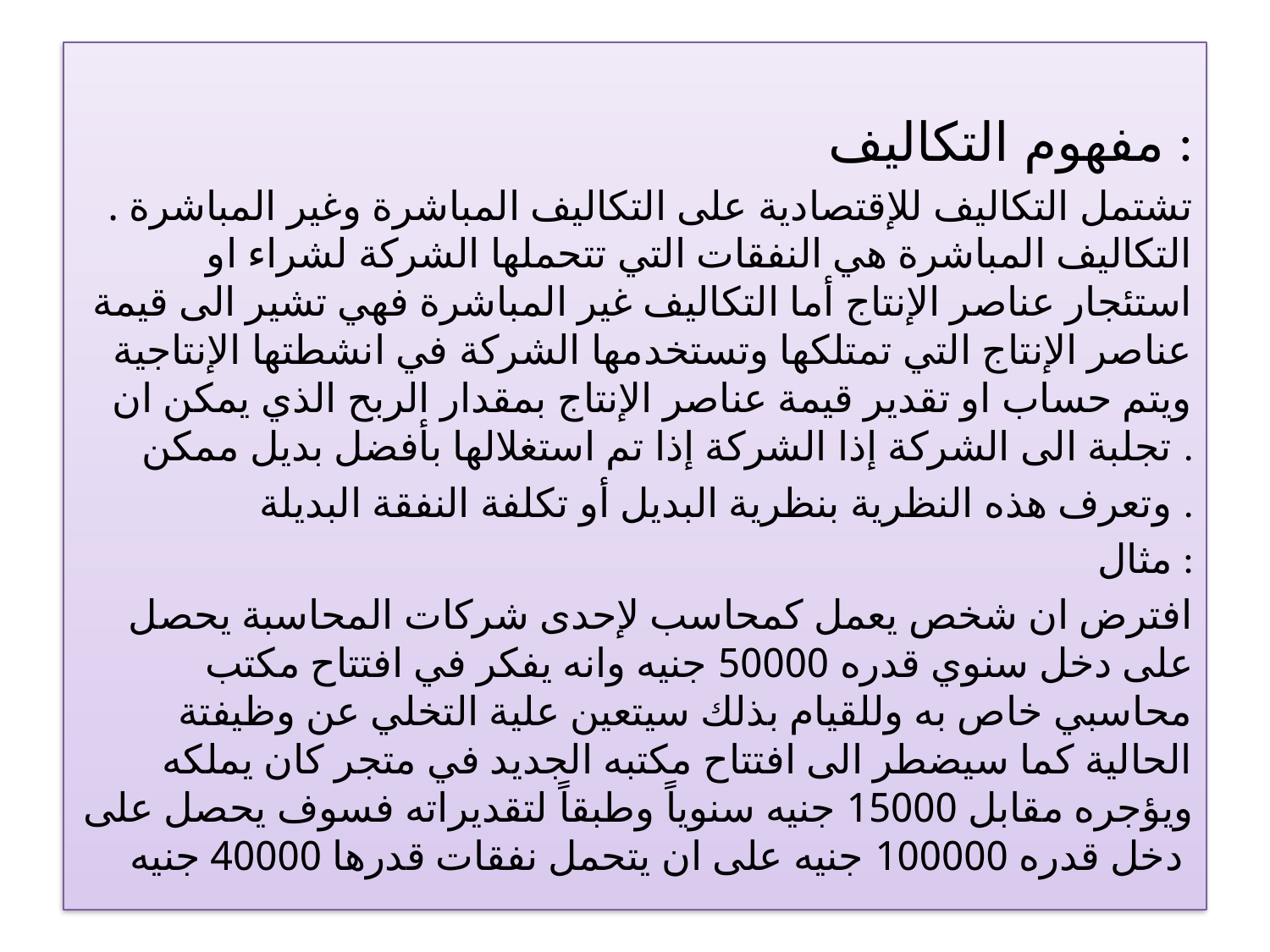

مفهوم التكاليف :
تشتمل التكاليف للإقتصادية على التكاليف المباشرة وغير المباشرة . التكاليف المباشرة هي النفقات التي تتحملها الشركة لشراء او استئجار عناصر الإنتاج أما التكاليف غير المباشرة فهي تشير الى قيمة عناصر الإنتاج التي تمتلكها وتستخدمها الشركة في انشطتها الإنتاجية ويتم حساب او تقدير قيمة عناصر الإنتاج بمقدار الربح الذي يمكن ان تجلبة الى الشركة إذا الشركة إذا تم استغلالها بأفضل بديل ممكن .
وتعرف هذه النظرية بنظرية البديل أو تكلفة النفقة البديلة .
مثال :
افترض ان شخص يعمل كمحاسب لإحدى شركات المحاسبة يحصل على دخل سنوي قدره 50000 جنيه وانه يفكر في افتتاح مكتب محاسبي خاص به وللقيام بذلك سيتعين علية التخلي عن وظيفتة الحالية كما سيضطر الى افتتاح مكتبه الجديد في متجر كان يملكه ويؤجره مقابل 15000 جنيه سنوياً وطبقاً لتقديراته فسوف يحصل على دخل قدره 100000 جنيه على ان يتحمل نفقات قدرها 40000 جنيه